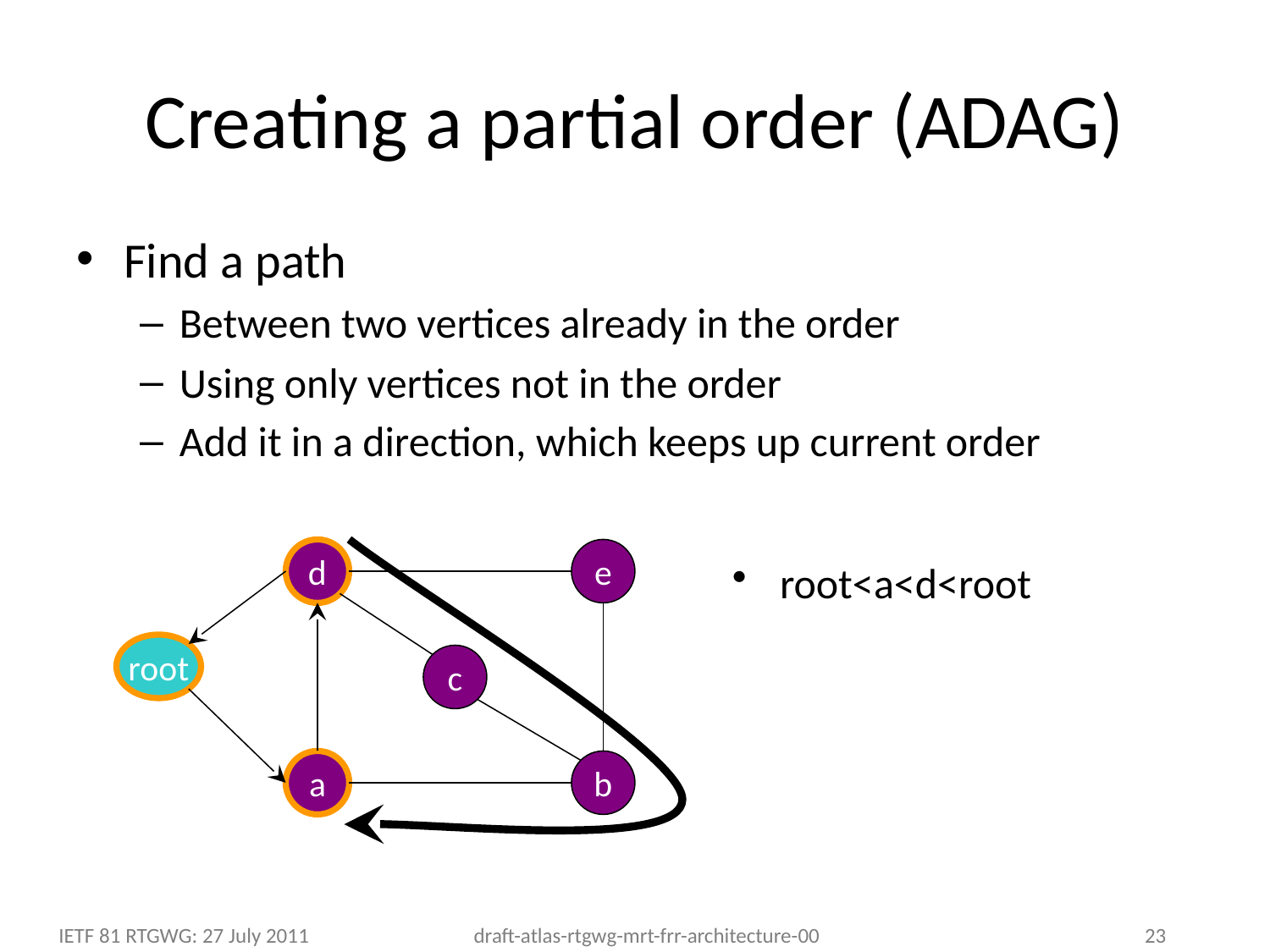

# Creating a partial order (ADAG)
Find a path
Between two vertices already in the order
Using only vertices not in the order
Add it in a direction, which keeps up current order
d

e
root<a<d<root
root
c
a
b